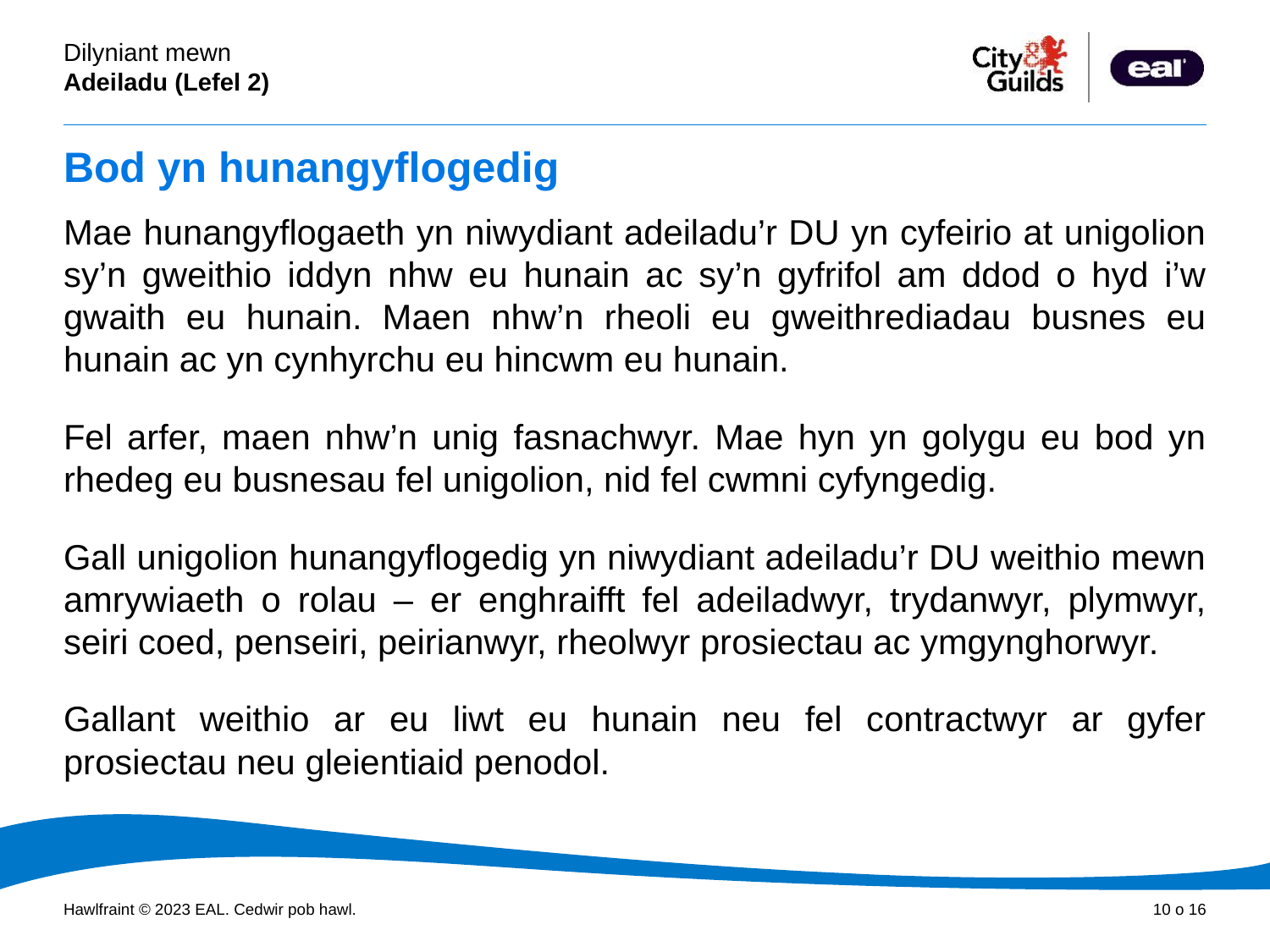

# Bod yn hunangyflogedig
Mae hunangyflogaeth yn niwydiant adeiladu’r DU yn cyfeirio at unigolion sy’n gweithio iddyn nhw eu hunain ac sy’n gyfrifol am ddod o hyd i’w gwaith eu hunain. Maen nhw’n rheoli eu gweithrediadau busnes eu hunain ac yn cynhyrchu eu hincwm eu hunain.
Fel arfer, maen nhw’n unig fasnachwyr. Mae hyn yn golygu eu bod yn rhedeg eu busnesau fel unigolion, nid fel cwmni cyfyngedig.
Gall unigolion hunangyflogedig yn niwydiant adeiladu’r DU weithio mewn amrywiaeth o rolau – er enghraifft fel adeiladwyr, trydanwyr, plymwyr, seiri coed, penseiri, peirianwyr, rheolwyr prosiectau ac ymgynghorwyr.
Gallant weithio ar eu liwt eu hunain neu fel contractwyr ar gyfer prosiectau neu gleientiaid penodol.